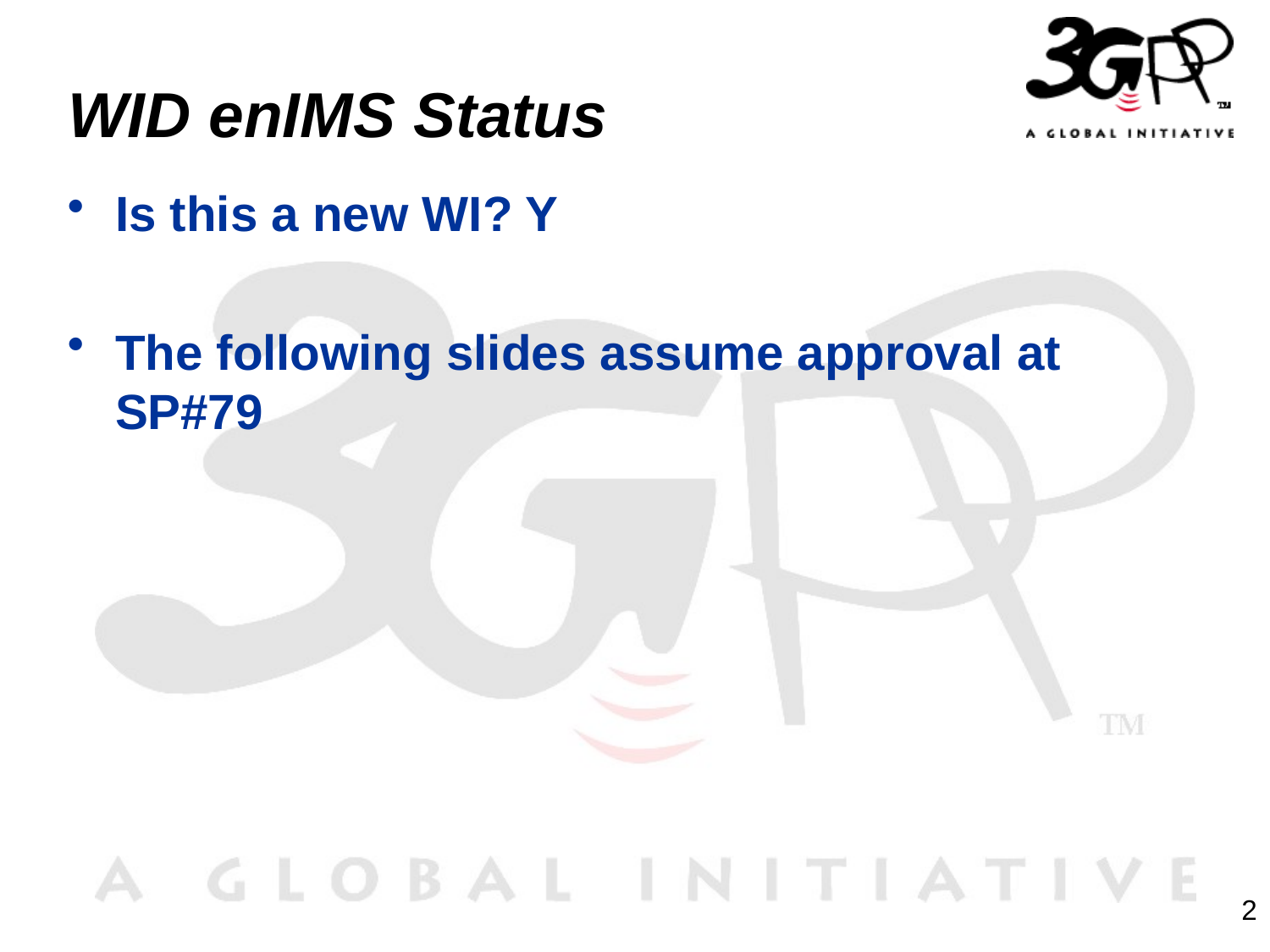

# WID enIMS Status
Is this a new WI? Y

The following slides assume approval at SP#79
2